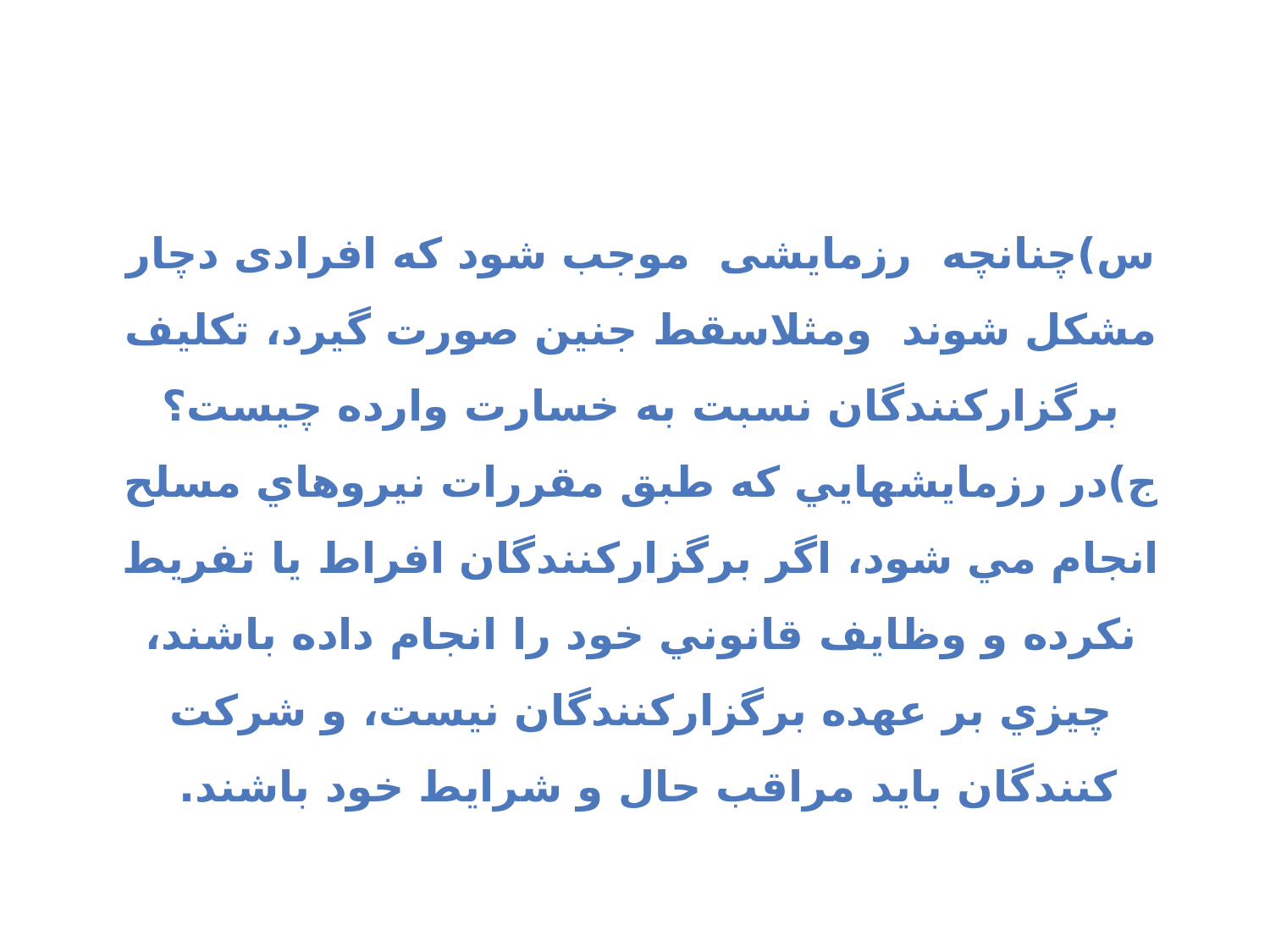

س)چنانچه  رزمايشی  موجب شود که افرادی دچار مشكل شوند  ومثلاسقط جنين صورت گیرد، تكليف برگزاركنندگان نسبت به خسارت وارده چيست؟
ج)در رزمايشهايي كه طبق مقررات نيروهاي مسلح انجام مي شود، اگر برگزاركنندگان افراط يا تفريط نكرده و وظايف قانوني خود را انجام داده باشند، چيزي بر عهده برگزاركنندگان نيست، و شركت كنندگان بايد مراقب حال و شرايط خود باشند.